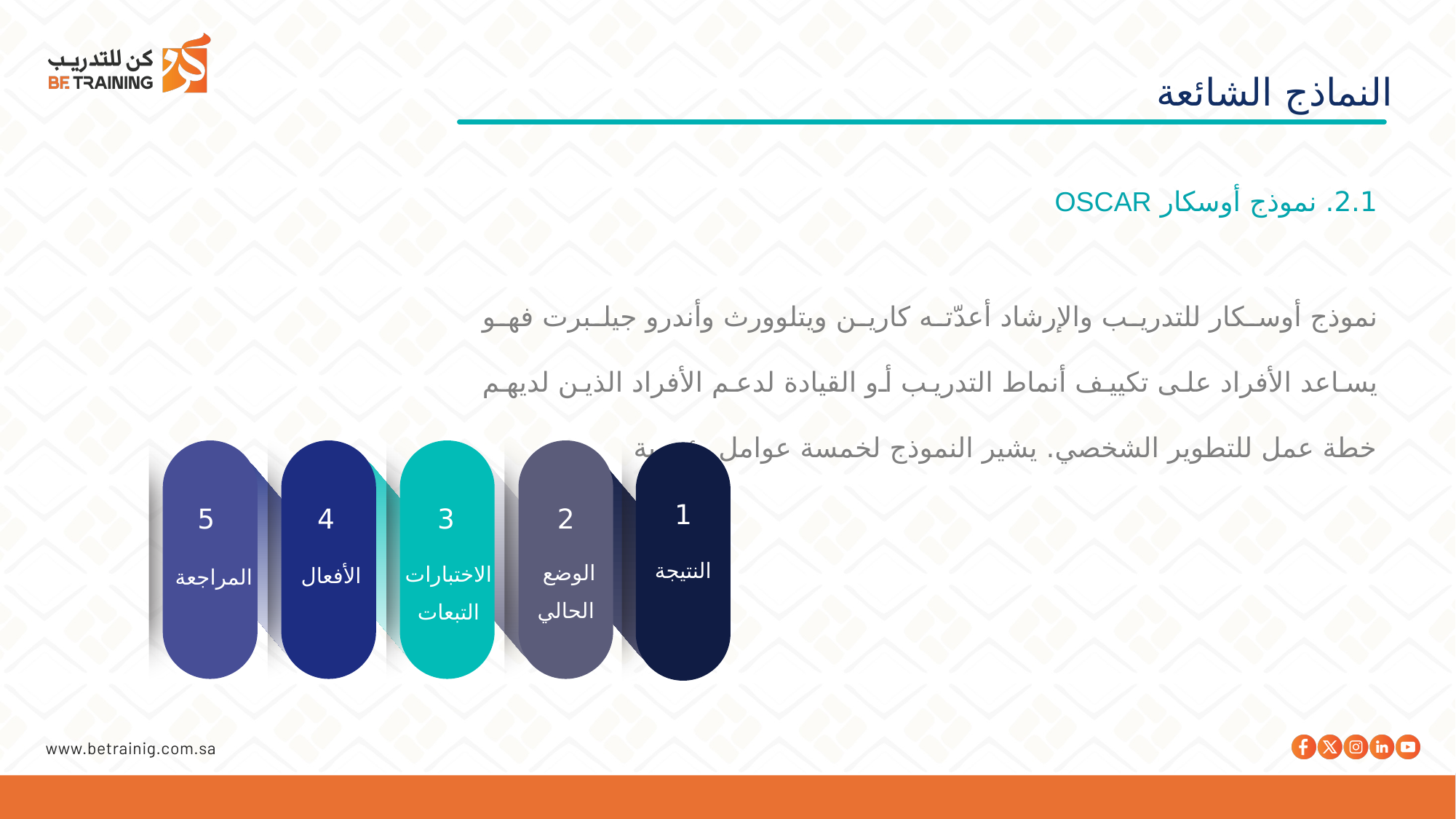

النماذج الشائعة
2.1. نموذج أوسكار OSCAR

نموذج أوسكار للتدريب والإرشاد أعدّته كارين ويتلوورث وأندرو جيلبرت فهو يساعد الأفراد على تكييف أنماط التدريب أو القيادة لدعم الأفراد الذين لديهم خطة عمل للتطوير الشخصي. يشير النموذج لخمسة عوامل رئيسية

1
5
4
3
2
النتيجة
الوضع
الحالي
الاختبارات
التبعات
الأفعال
المراجعة